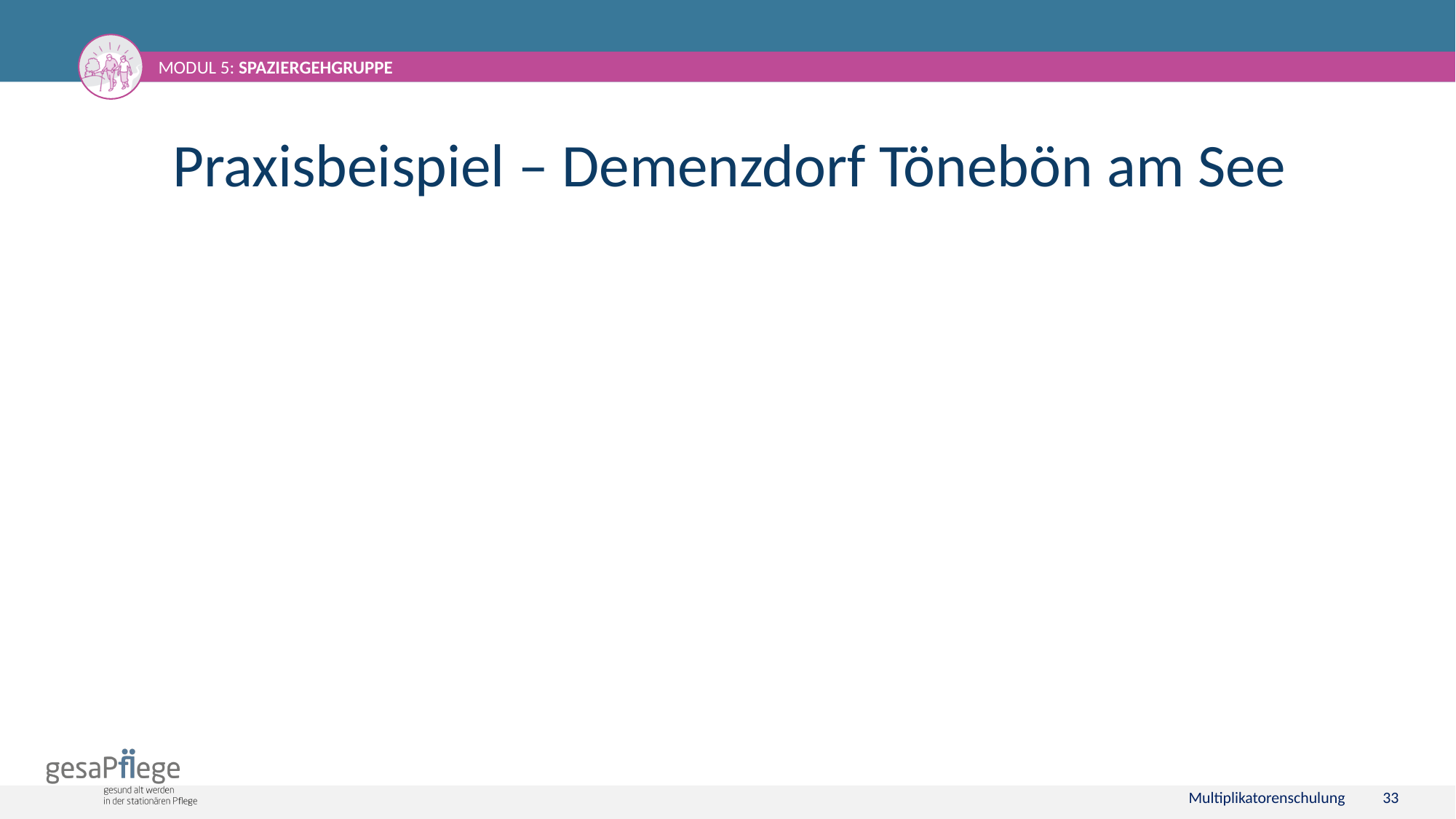

# Praxisbeispiel – Demenzdorf Tönebön am See

Multiplikatorenschulung
33